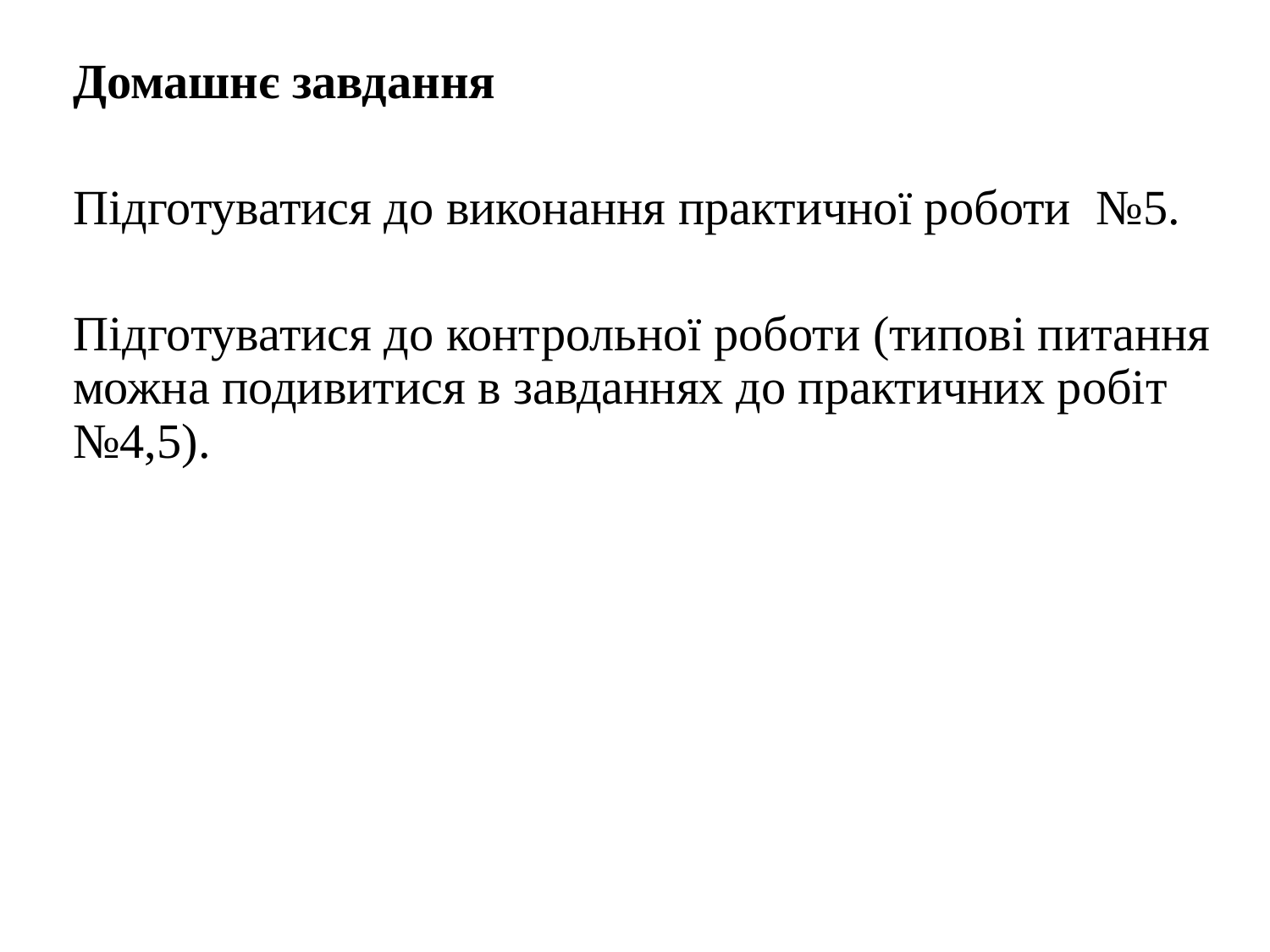

Домашнє завдання

	Підготуватися до виконання практичної роботи  №5.

	Підготуватися до контрольної роботи (типові питання можна подивитися в завданнях до практичних робіт №4,5).